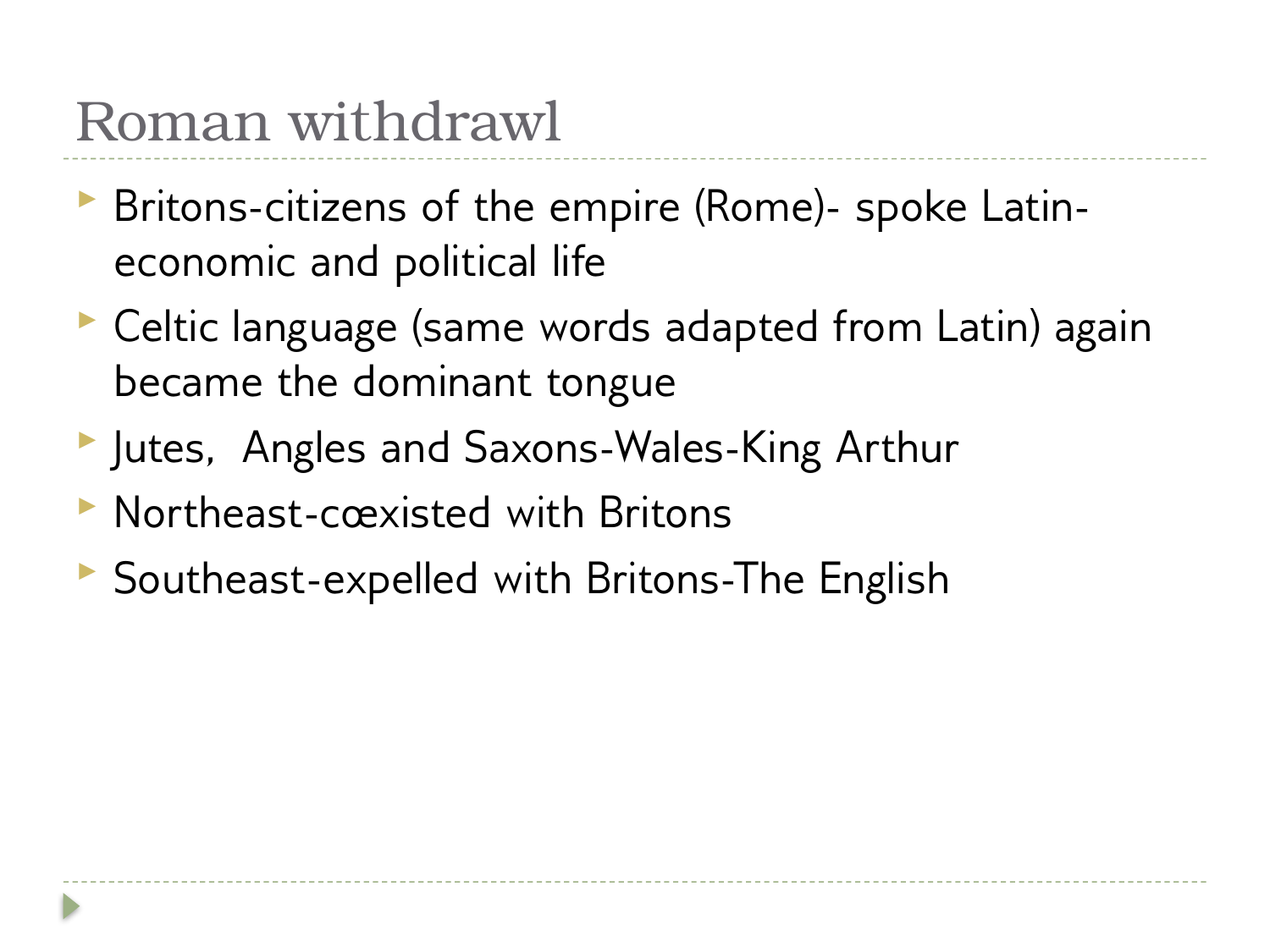

# Roman withdrawl
Britons-citizens of the empire (Rome)- spoke Latin-economic and political life
Celtic language (same words adapted from Latin) again became the dominant tongue
Jutes,  Angles and Saxons-Wales-King Arthur
Northeast-coexisted with Britons
Southeast-expelled with Britons-The English